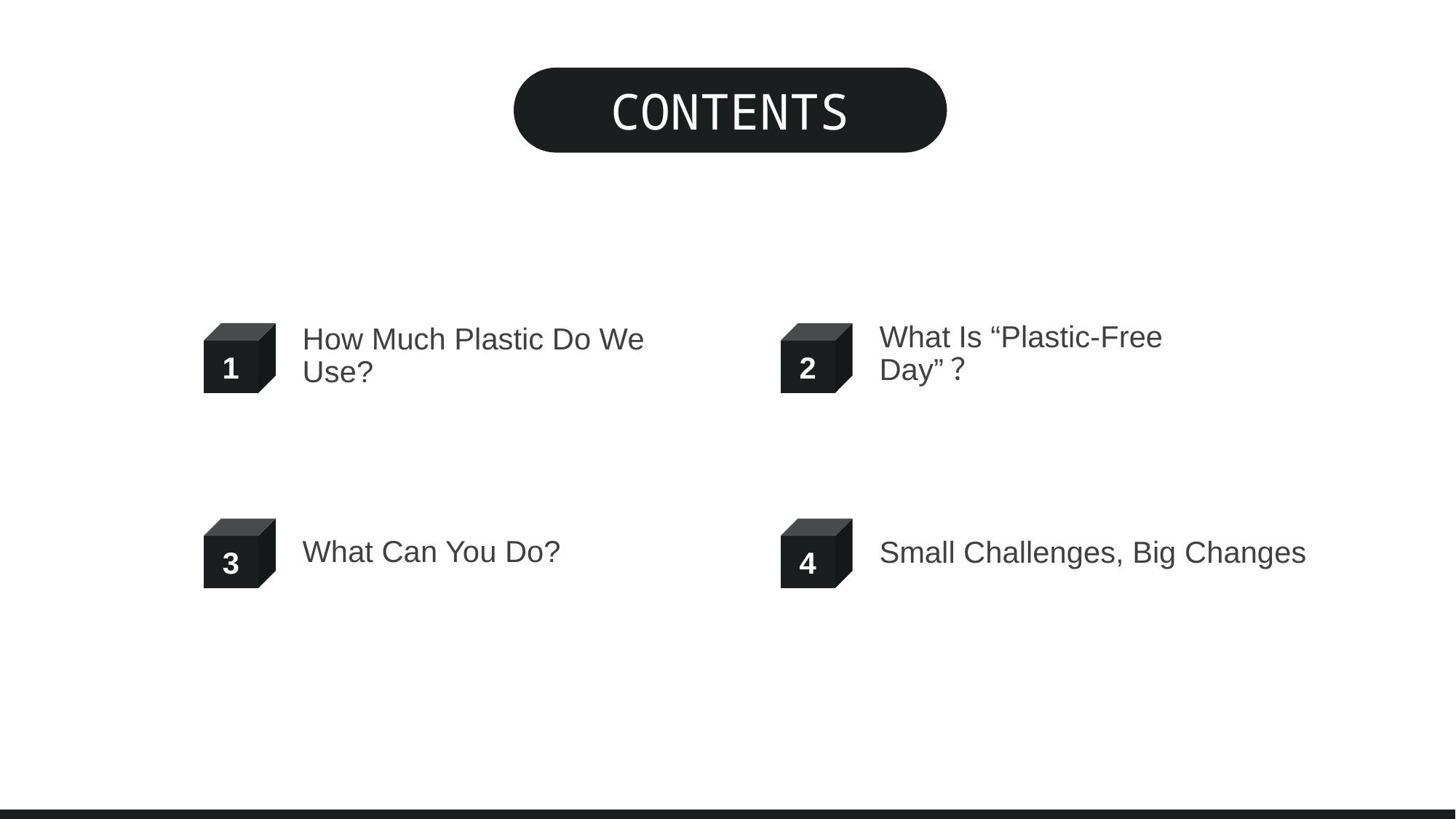

CONTENTS
What Is “Plastic-Free Day”？
2
How Much Plastic Do We Use?
1
What Can You Do?
3
Small Challenges, Big Changes
4